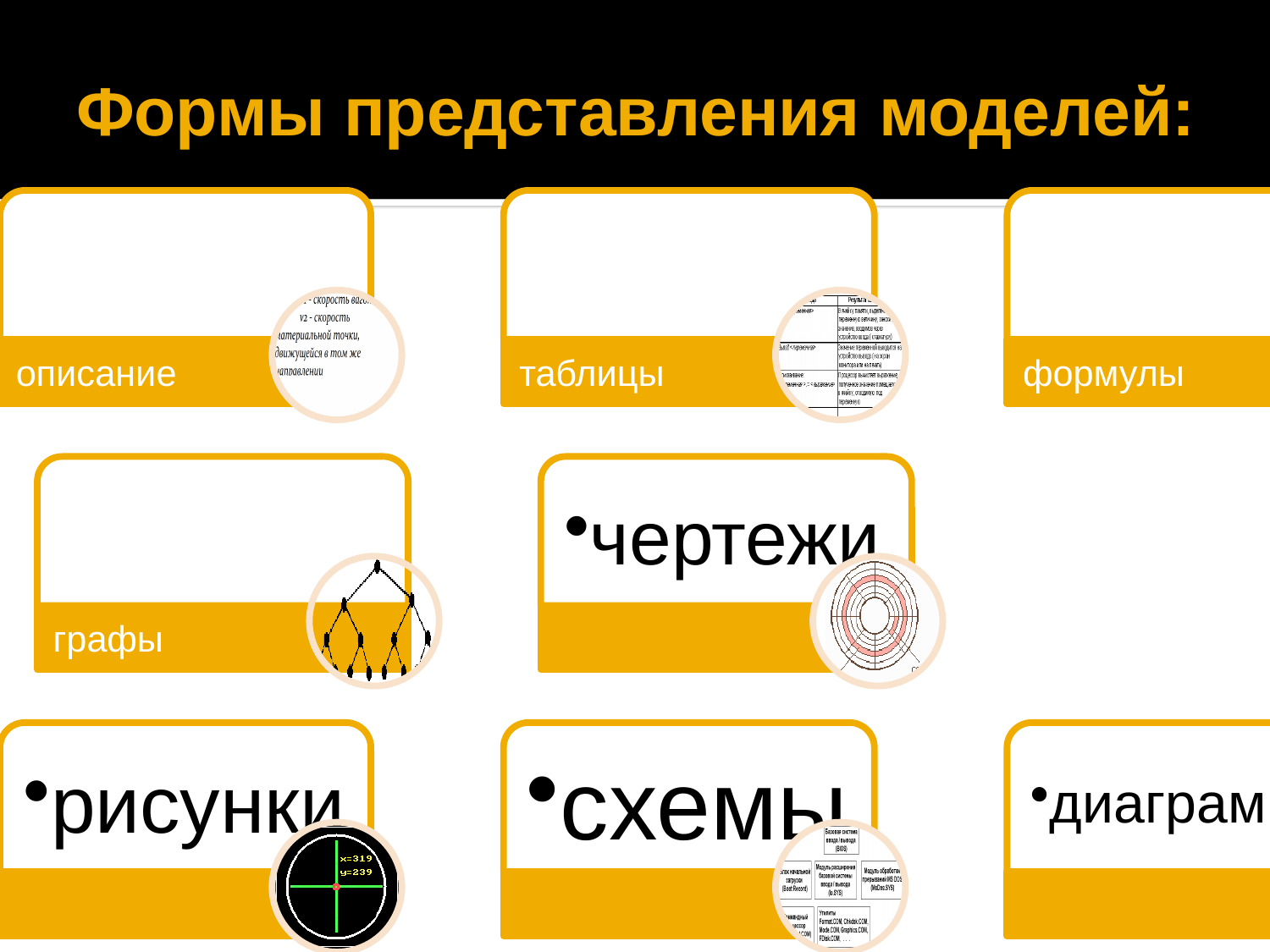

# Формы представления моделей:
описание
таблицы
формулы
графы
чертежи
рисунки
схемы